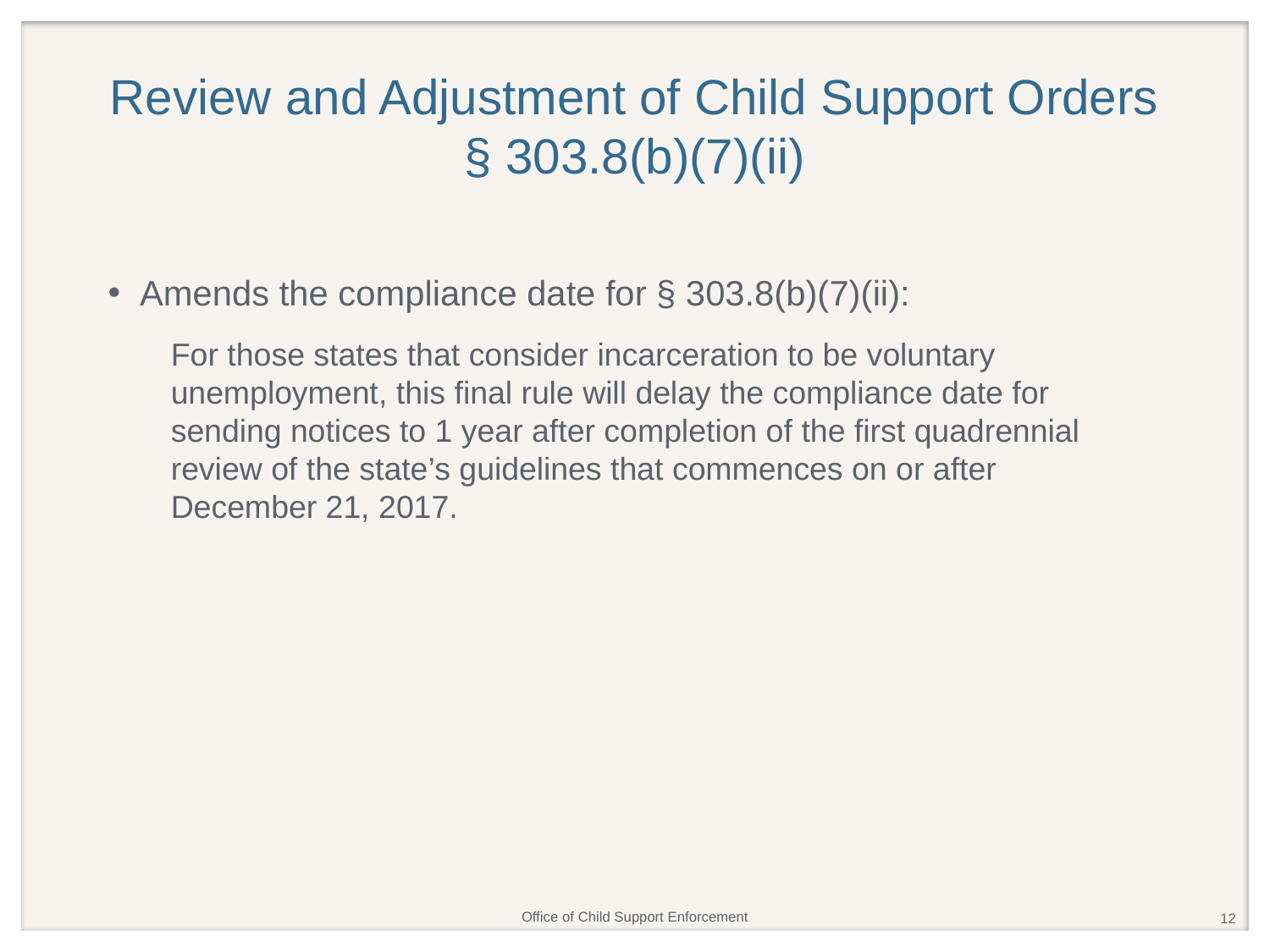

# Review and Adjustment of Child Support Orders § 303.8(b)(7)(ii)
Amends the compliance date for § 303.8(b)(7)(ii):
For those states that consider incarceration to be voluntary unemployment, this final rule will delay the compliance date for sending notices to 1 year after completion of the first quadrennial review of the state’s guidelines that commences on or after December 21, 2017.
12